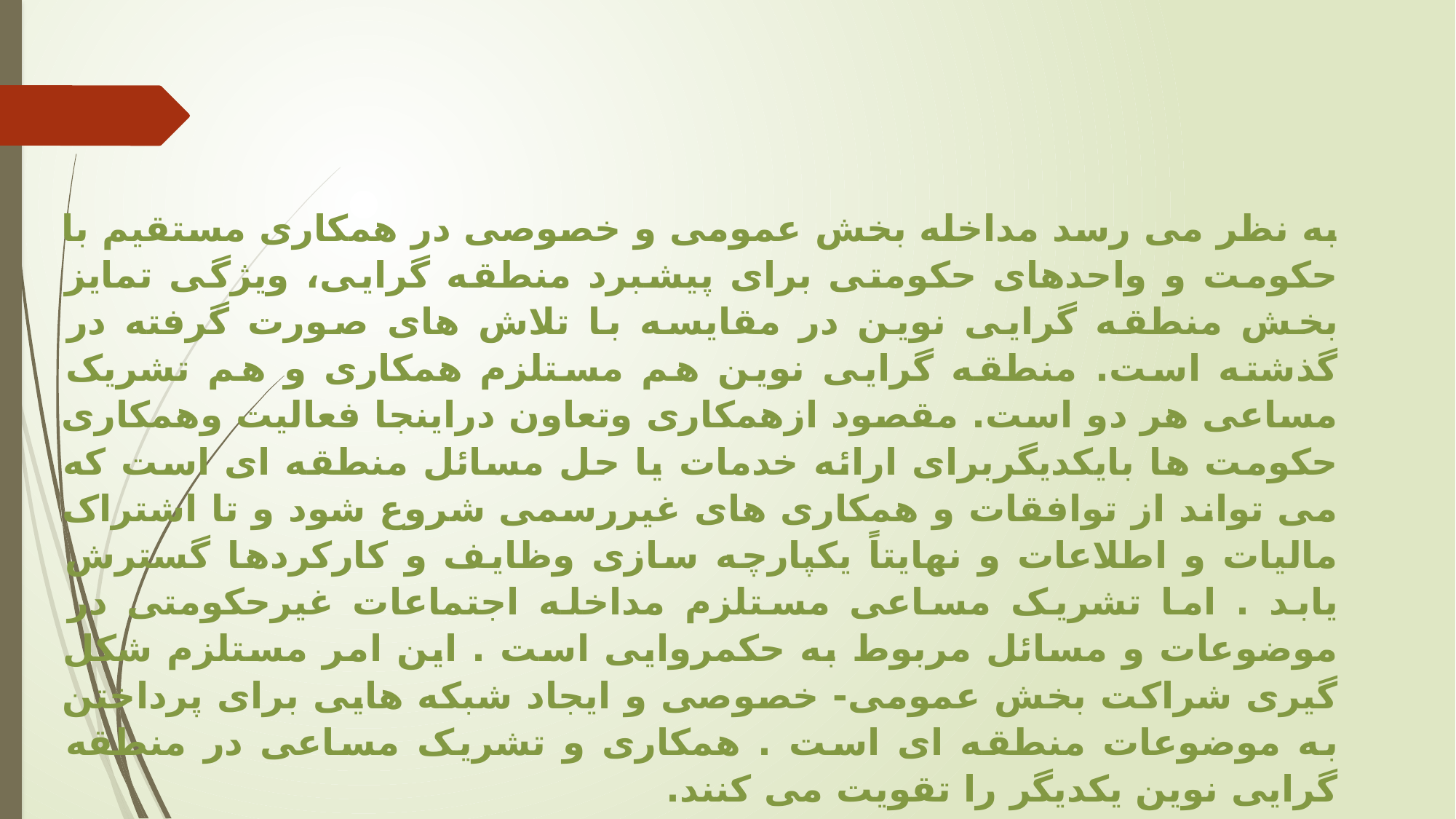

به نظر می رسد مداخله بخش عمومی و خصوصی در همکاری مستقیم با حکومت و واحدهای حکومتی برای پیشبرد منطقه گرایی، ویژگی تمایز بخش منطقه گرایی نوین در مقایسه با تلاش های صورت گرفته در گذشته است. منطقه گرایی نوین هم مستلزم همکاری و هم تشریک مساعی هر دو است. مقصود ازهمکاری وتعاون دراینجا فعالیت وهمکاری حکومت ها بایکدیگربرای ارائه خدمات یا حل مسائل منطقه ای است که می تواند از توافقات و همکاری های غیررسمی شروع شود و تا اشتراک مالیات و اطلاعات و نهایتاً یکپارچه سازی وظایف و کارکردها گسترش یابد . اما تشریک مساعی مستلزم مداخله اجتماعات غیرحکومتی در موضوعات و مسائل مربوط به حکمروایی است . این امر مستلزم شکل گیری شراکت بخش عمومی- خصوصی و ایجاد شبکه هایی برای پرداختن به موضوعات منطقه ای است . همکاری و تشریک مساعی در منطقه گرایی نوین یکدیگر را تقویت می کنند.